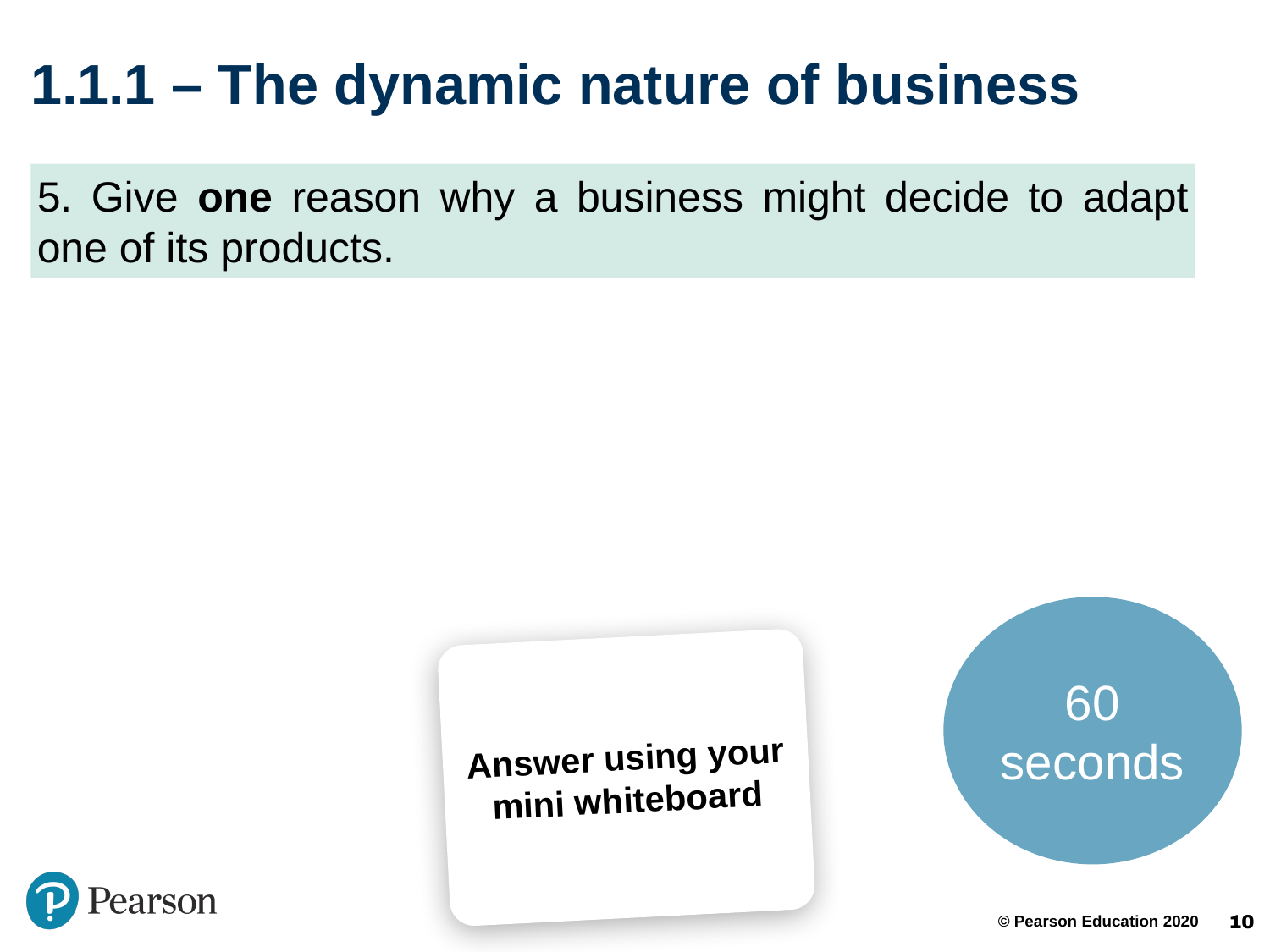

# 1.1.1 – The dynamic nature of business
5. Give one reason why a business might decide to adapt one of its products.

60 seconds

Answer using your mini whiteboard

10